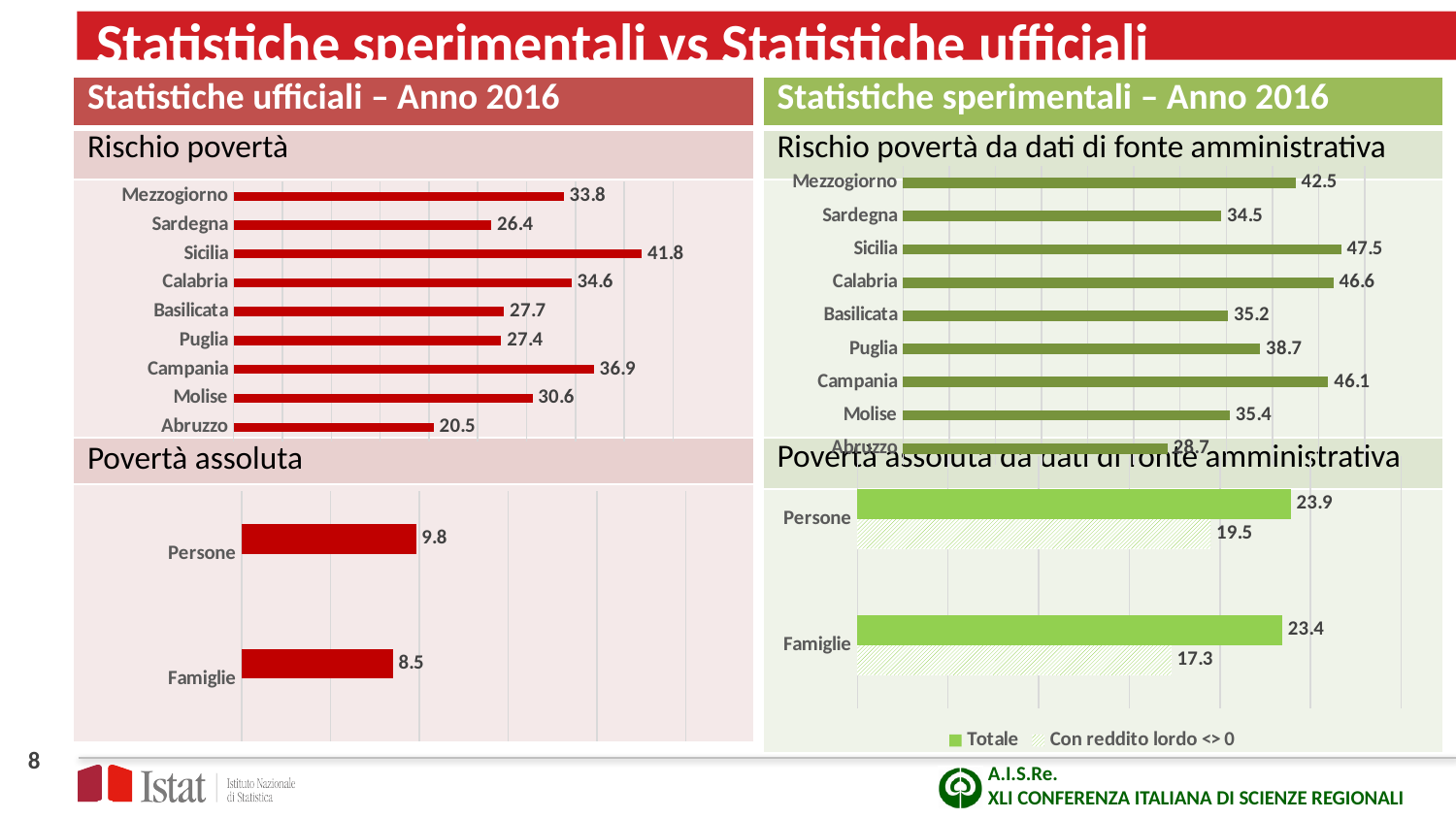

# Statistiche sperimentali vs Statistiche ufficiali
| Statistiche ufficiali – Anno 2016 |
| --- |
| Rischio povertà |
|  |
| Povertà assoluta |
|  |
| Statistiche sperimentali – Anno 2016 |
| --- |
| Rischio povertà da dati di fonte amministrativa |
|  |
| Povertà assoluta da dati di fonte amministrativa |
|  |

### Chart

| Category |  |
|---|---|
| Abruzzo | 20.5 |
| Molise | 30.6 |
| Campania | 36.9 |
| Puglia | 27.4 |
| Basilicata | 27.7 |
| Calabria | 34.6 |
| Sicilia | 41.8 |
| Sardegna | 26.4 |
| Mezzogiorno | 33.8 |

### Chart

| Category |  |
|---|---|
| Abruzzo | 28.663909914075735 |
| Molise | 35.40185876250655 |
| Campania | 46.0503241768847 |
| Puglia | 38.6794985412535 |
| Basilicata | 35.205250928795024 |
| Calabria | 46.60693993537613 |
| Sicilia | 47.459783424951475 |
| Sardegna | 34.47251312630786 |
| Mezzogiorno | 42.51876886821429 |

### Chart

| Category | Con reddito lordo <> 0 | Totale |
|---|---|---|
| Famiglie | 17.31688539980648 | 23.443405644633113 |
| Persone | 19.48739884685827 | 23.90433765591905 |

### Chart

| Category |  |  |
|---|---|---|
| Famiglie | None | 8.5 |
| Persone | None | 9.8 |
8